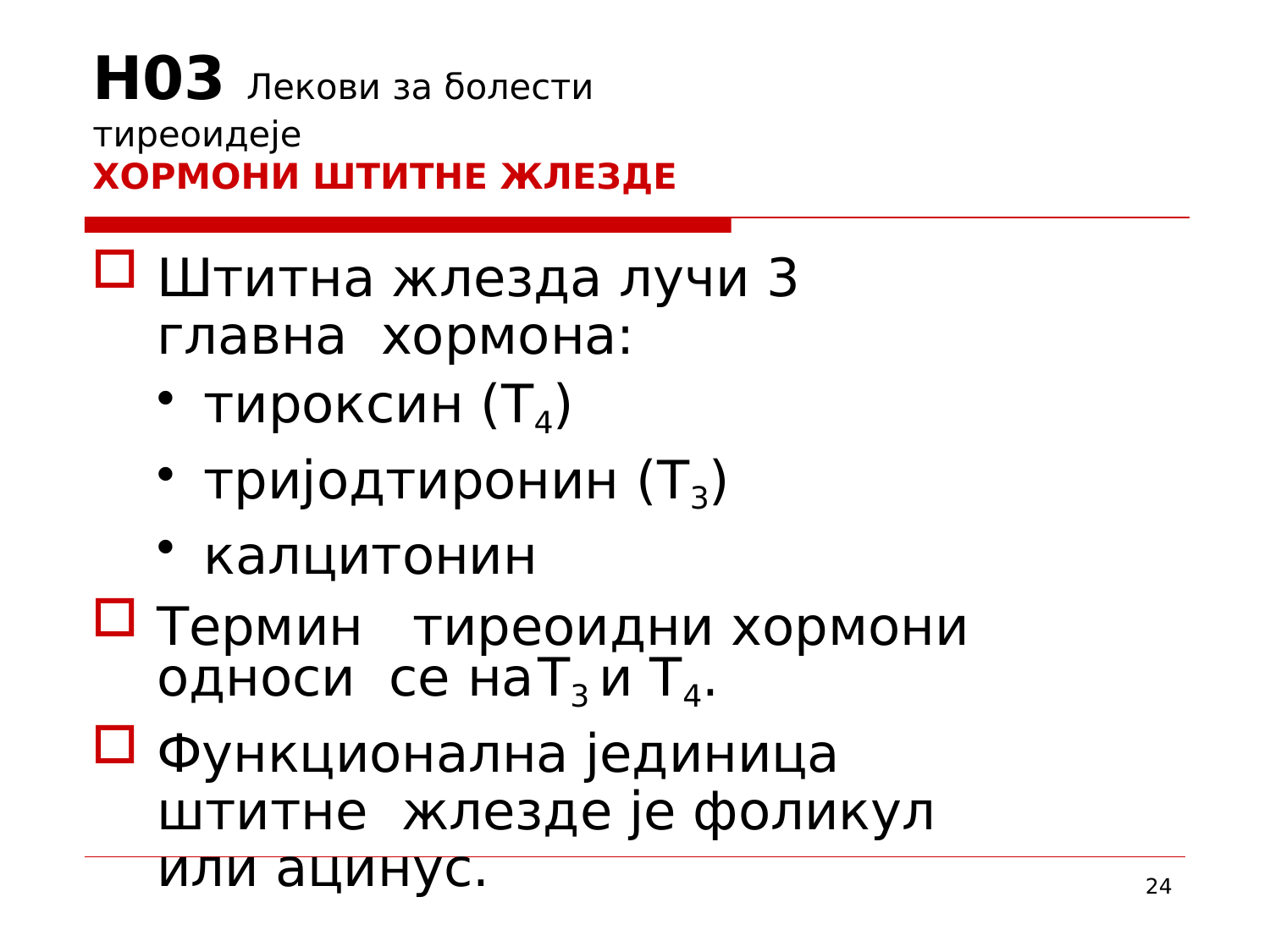

# H03 Лекови за болести тиреоидеје
ХОРМОНИ ШТИТНЕ ЖЛЕЗДЕ
Штитна жлезда лучи 3 главна  хормона:
тироксин (Т4)
тријодтиронин (Т3)
калцитонин
Термин	тиреоидни хормони односи  се на	Т3 и Т4.
Функционална јединица штитне  жлезде је фоликул или ацинус.

24